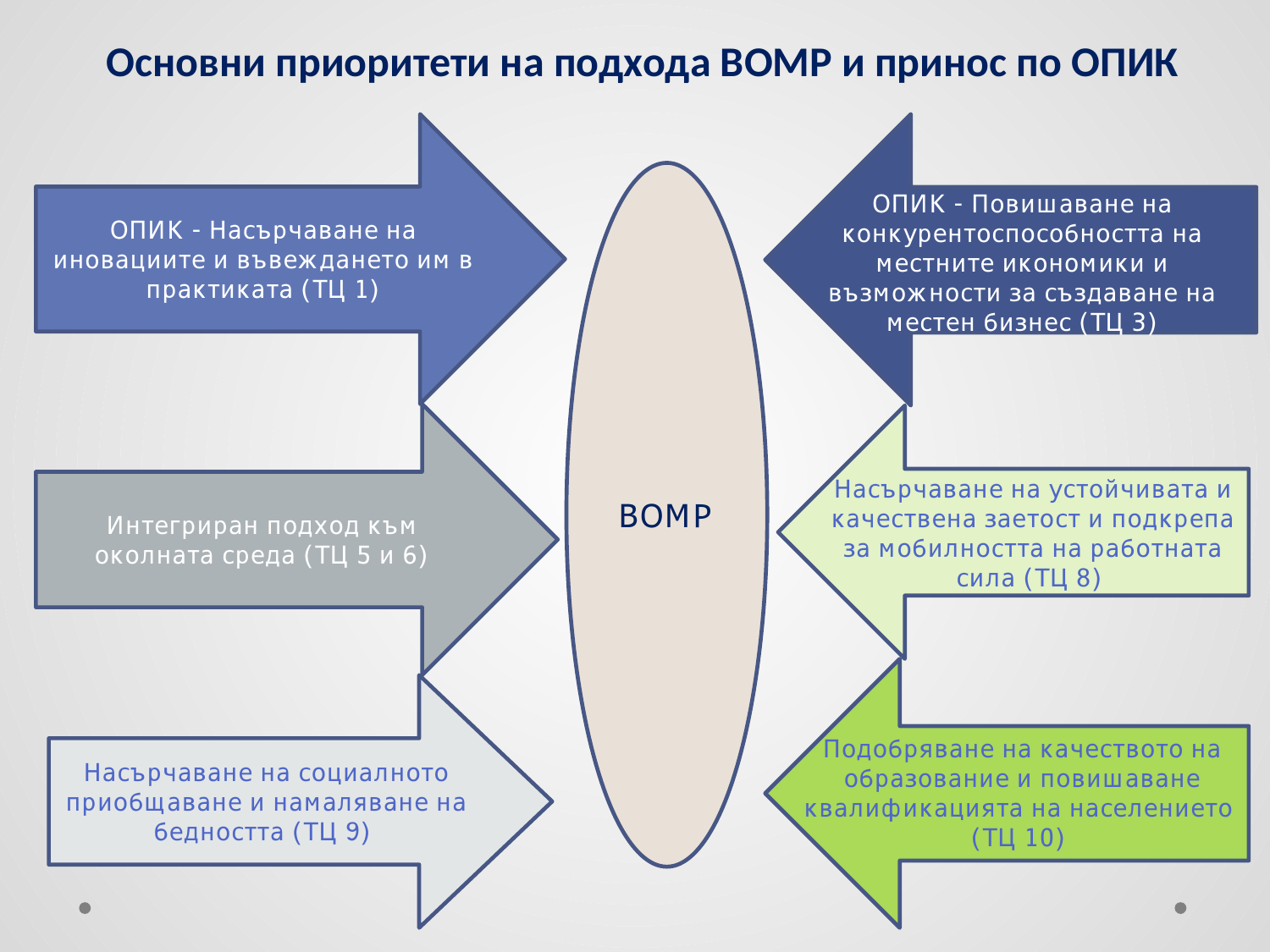

Основни приоритети на подхода ВОМР и принос по ОПИК

ОПИК - Повишаване на конкурентоспособността на местните икономики и възможности за създаване на местен бизнес (ТЦ 3)
ОПИК - Насърчаване на иновациите и въвеждането им в
 практиката (ТЦ 1)
ВОМР
Интегриран подход към околната среда (ТЦ 5 и 6)

Насърчаване на устойчивата и качествена заетост и подкрепа за мобилността на работната сила (ТЦ 8)

Насърчаване на социалното приобщаване и намаляване на бедността (ТЦ 9)

Подобряване на качеството на образование и повишаване квалификацията на населението
(ТЦ 10)